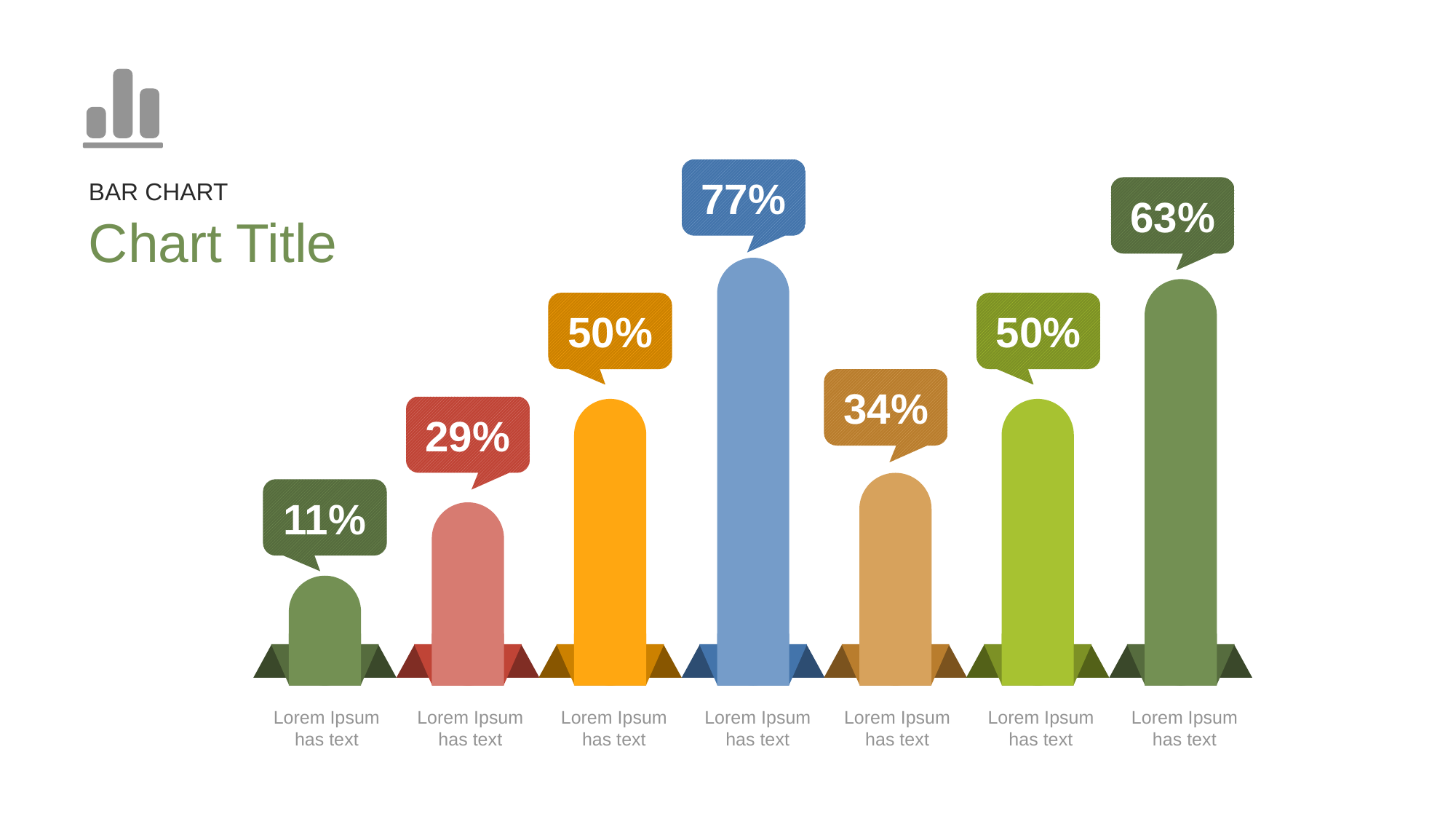

77%
BAR CHART
63%
Chart Title

50%
50%
34%
29%

11%

Lorem Ipsum has text
Lorem Ipsum has text
Lorem Ipsum has text
Lorem Ipsum has text
Lorem Ipsum has text
Lorem Ipsum has text
Lorem Ipsum has text